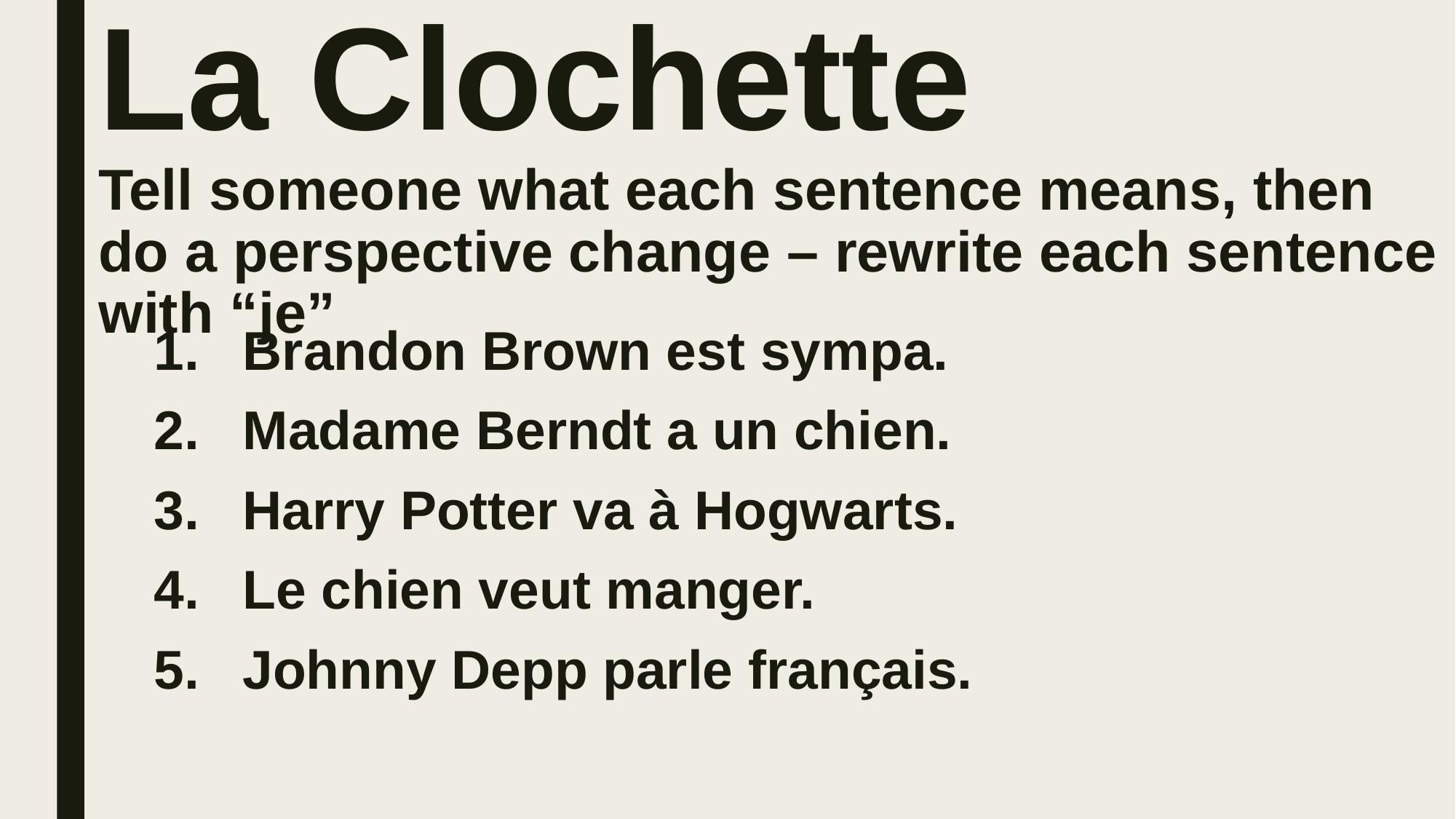

# La Clochette Tell someone what each sentence means, then do a perspective change – rewrite each sentence with “je”
Brandon Brown est sympa.
Madame Berndt a un chien.
Harry Potter va à Hogwarts.
Le chien veut manger.
Johnny Depp parle français.